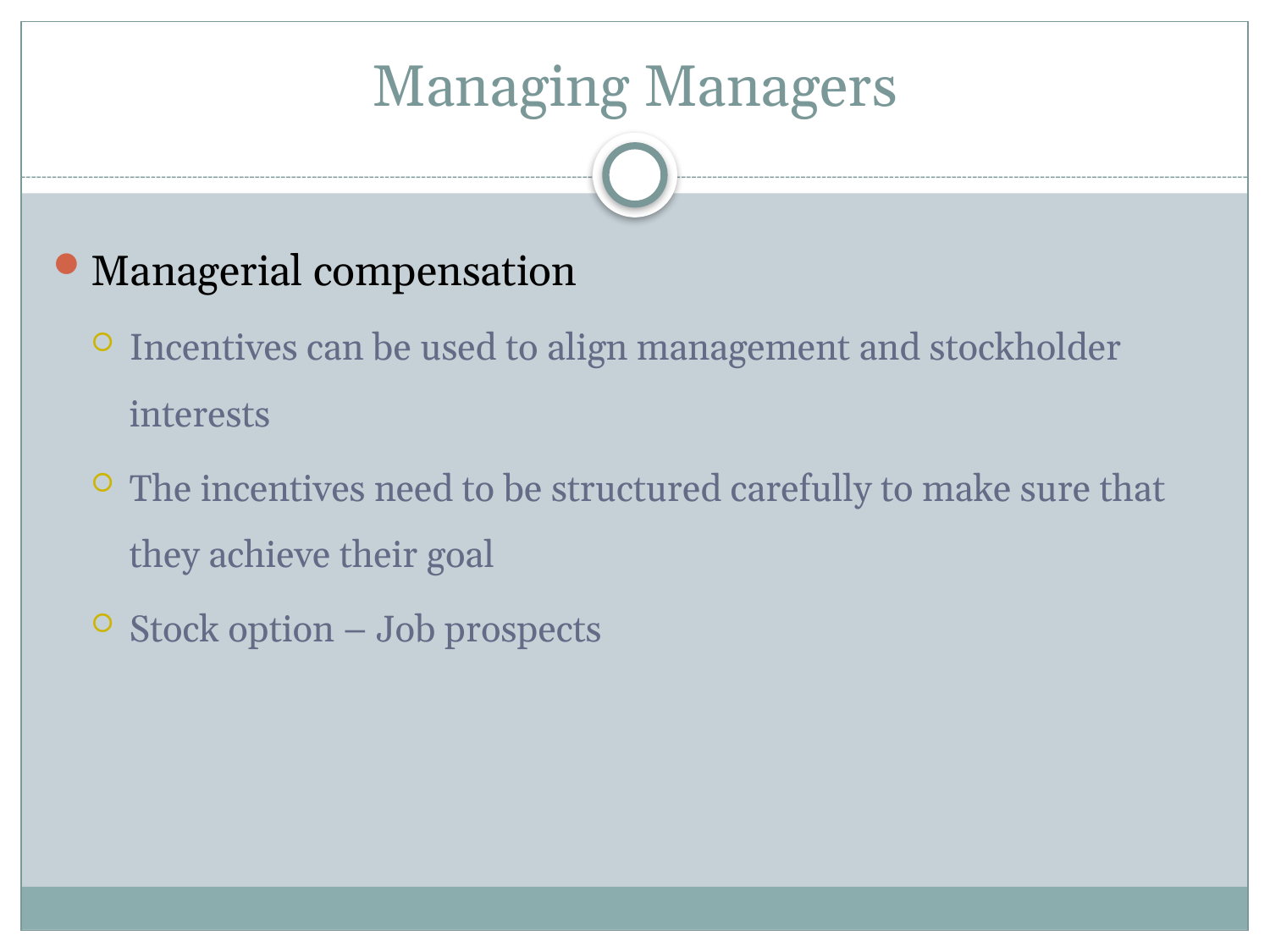

# Managing Managers
Managerial compensation
Incentives can be used to align management and stockholder interests
The incentives need to be structured carefully to make sure that they achieve their goal
Stock option – Job prospects